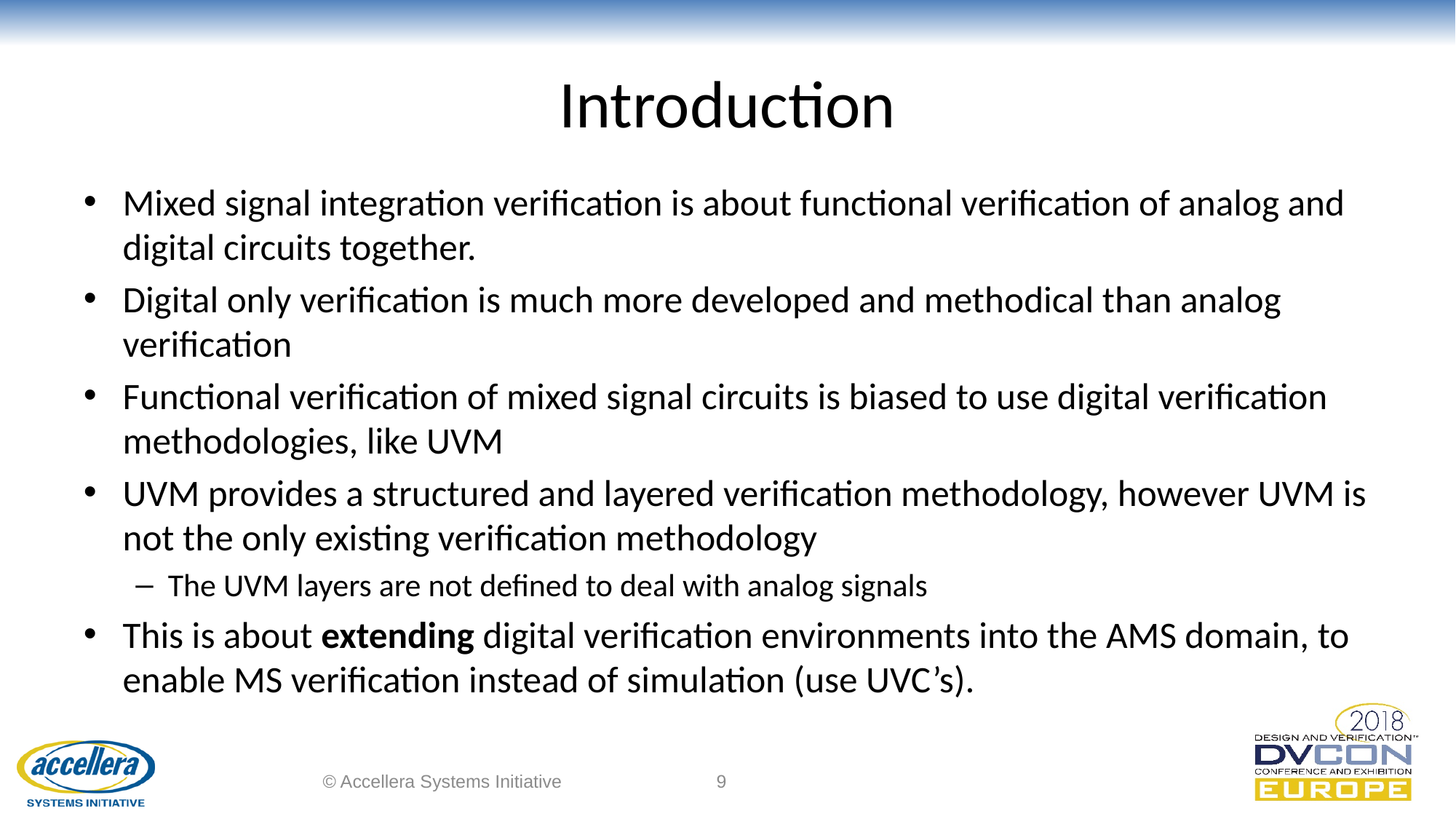

# Introduction
Mixed signal integration verification is about functional verification of analog and digital circuits together.
Digital only verification is much more developed and methodical than analog verification
Functional verification of mixed signal circuits is biased to use digital verification methodologies, like UVM
UVM provides a structured and layered verification methodology, however UVM is not the only existing verification methodology
The UVM layers are not defined to deal with analog signals
This is about extending digital verification environments into the AMS domain, to enable MS verification instead of simulation (use UVC’s).

© Accellera Systems Initiative
9